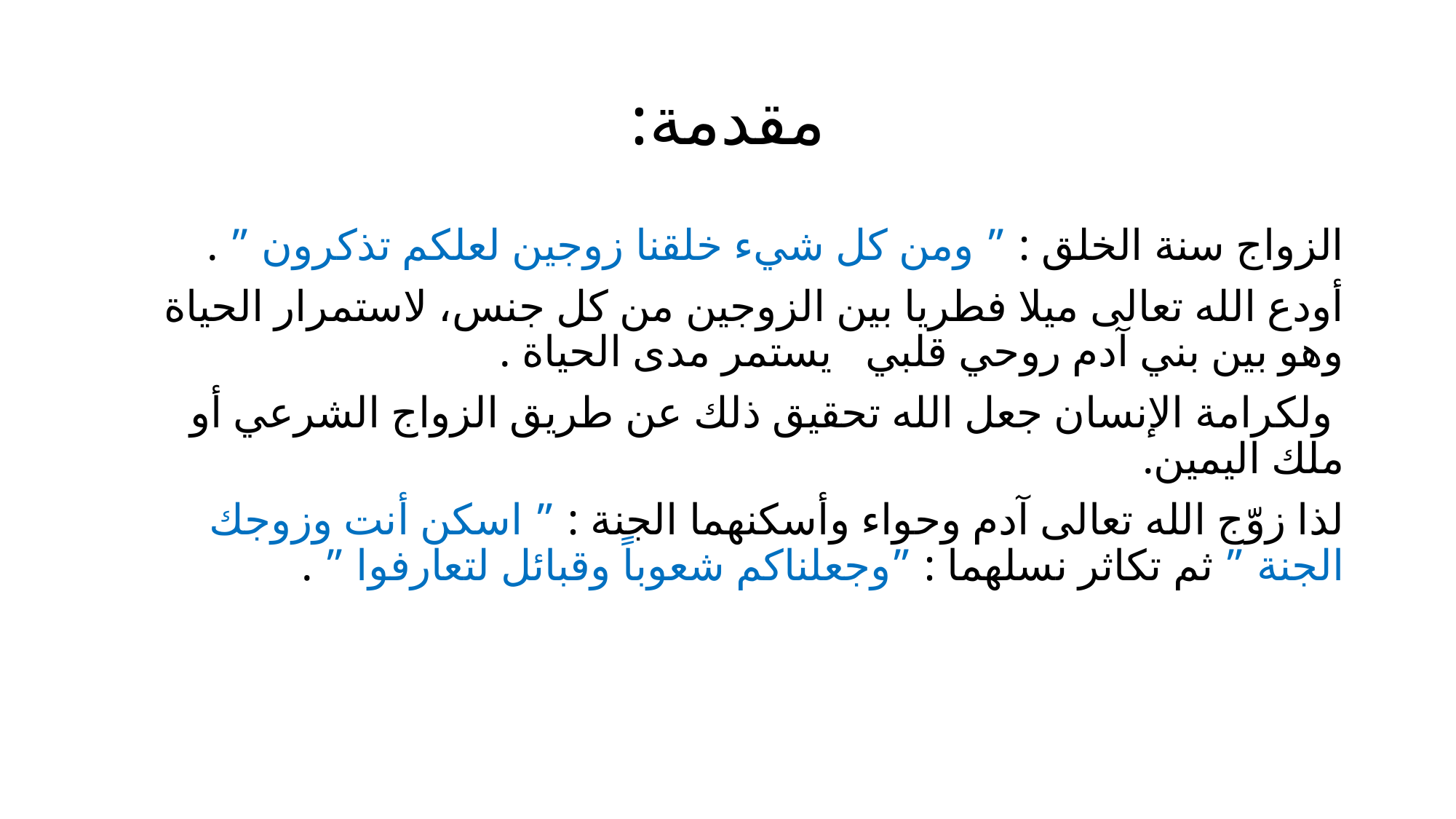

# مقدمة:
الزواج سنة الخلق : ” ومن كل شيء خلقنا زوجين لعلكم تذكرون ” .
أودع الله تعالى ميلا فطريا بين الزوجين من كل جنس، لاستمرار الحياة وهو بين بني آدم روحي قلبي   يستمر مدى الحياة .
 ولكرامة الإنسان جعل الله تحقيق ذلك عن طريق الزواج الشرعي أو ملك اليمين.
لذا زوّج الله تعالى آدم وحواء وأسكنهما الجنة : ” اسكن أنت وزوجك الجنة ” ثم تكاثر نسلهما : ”وجعلناكم شعوباً وقبائل لتعارفوا ” .